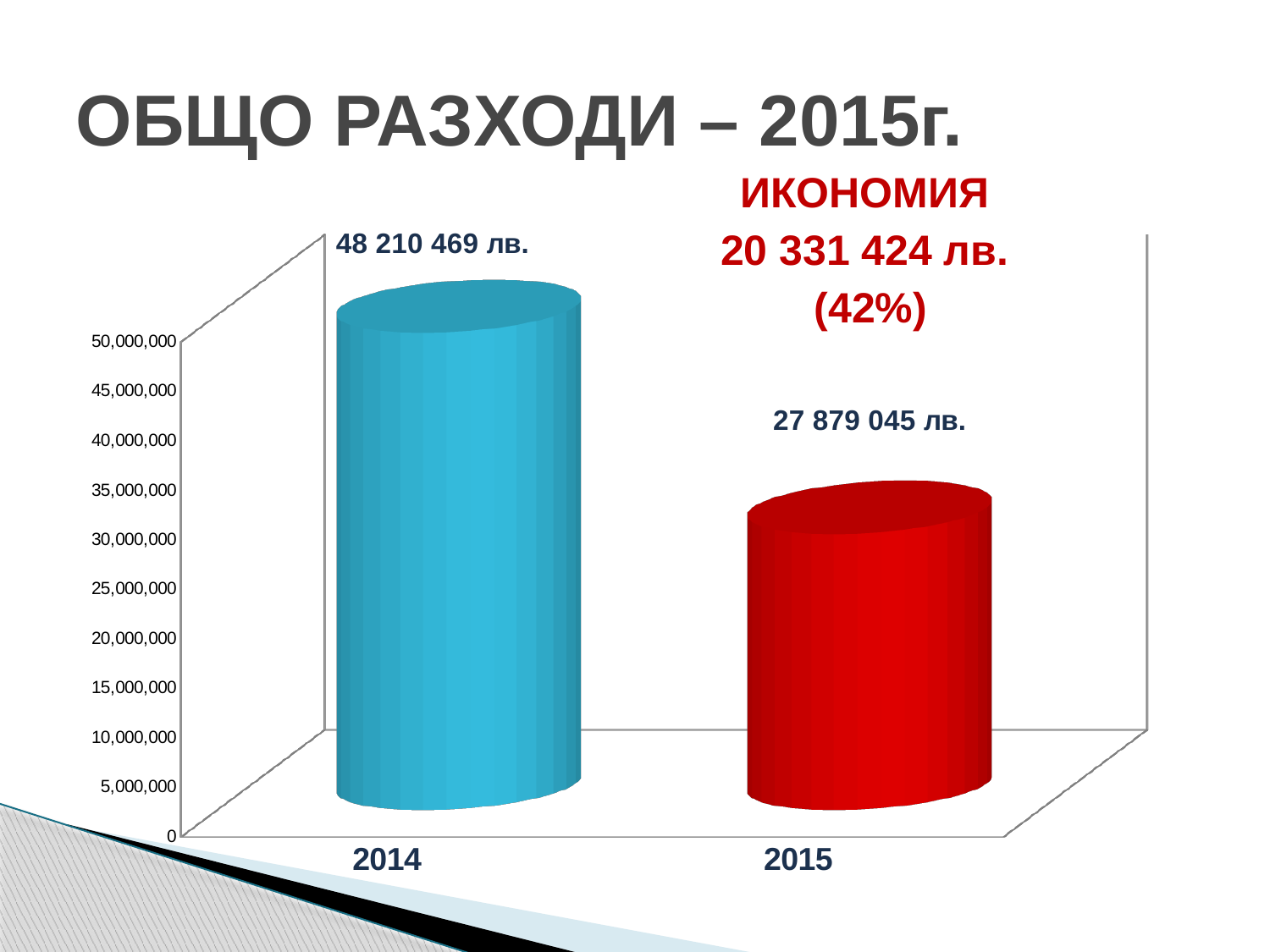

# ОБЩО РАЗХОДИ – 2015г.
ИКОНОМИЯ
20 331 424 лв.
(42%)

[unsupported chart]